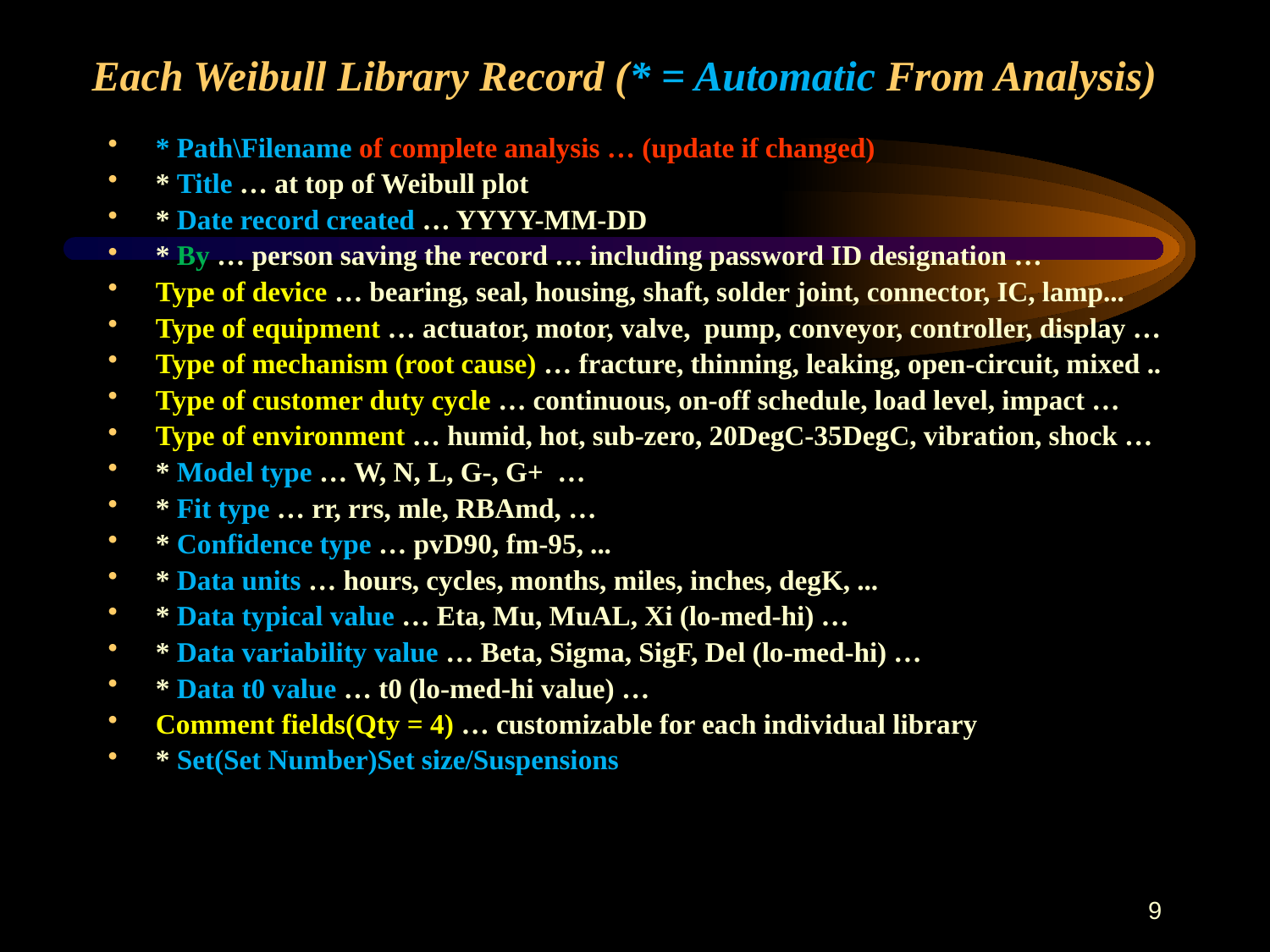

# Each Weibull Library Record (* = Automatic From Analysis)
* Path\Filename of complete analysis … (update if changed)
* Title … at top of Weibull plot
* Date record created … YYYY-MM-DD
* By … person saving the record … including password ID designation …
Type of device … bearing, seal, housing, shaft, solder joint, connector, IC, lamp...
Type of equipment … actuator, motor, valve,  pump, conveyor, controller, display …
Type of mechanism (root cause) … fracture, thinning, leaking, open-circuit, mixed ..
Type of customer duty cycle … continuous, on-off schedule, load level, impact …
Type of environment … humid, hot, sub-zero, 20DegC-35DegC, vibration, shock …
* Model type … W, N, L, G-, G+  …
* Fit type … rr, rrs, mle, RBAmd, …
* Confidence type … pvD90, fm-95, ...
* Data units … hours, cycles, months, miles, inches, degK, ...
* Data typical value … Eta, Mu, MuAL, Xi (lo-med-hi) …
* Data variability value … Beta, Sigma, SigF, Del (lo-med-hi) …
* Data t0 value … t0 (lo-med-hi value) …
Comment fields(Qty = 4) … customizable for each individual library
* Set(Set Number)Set size/Suspensions
9